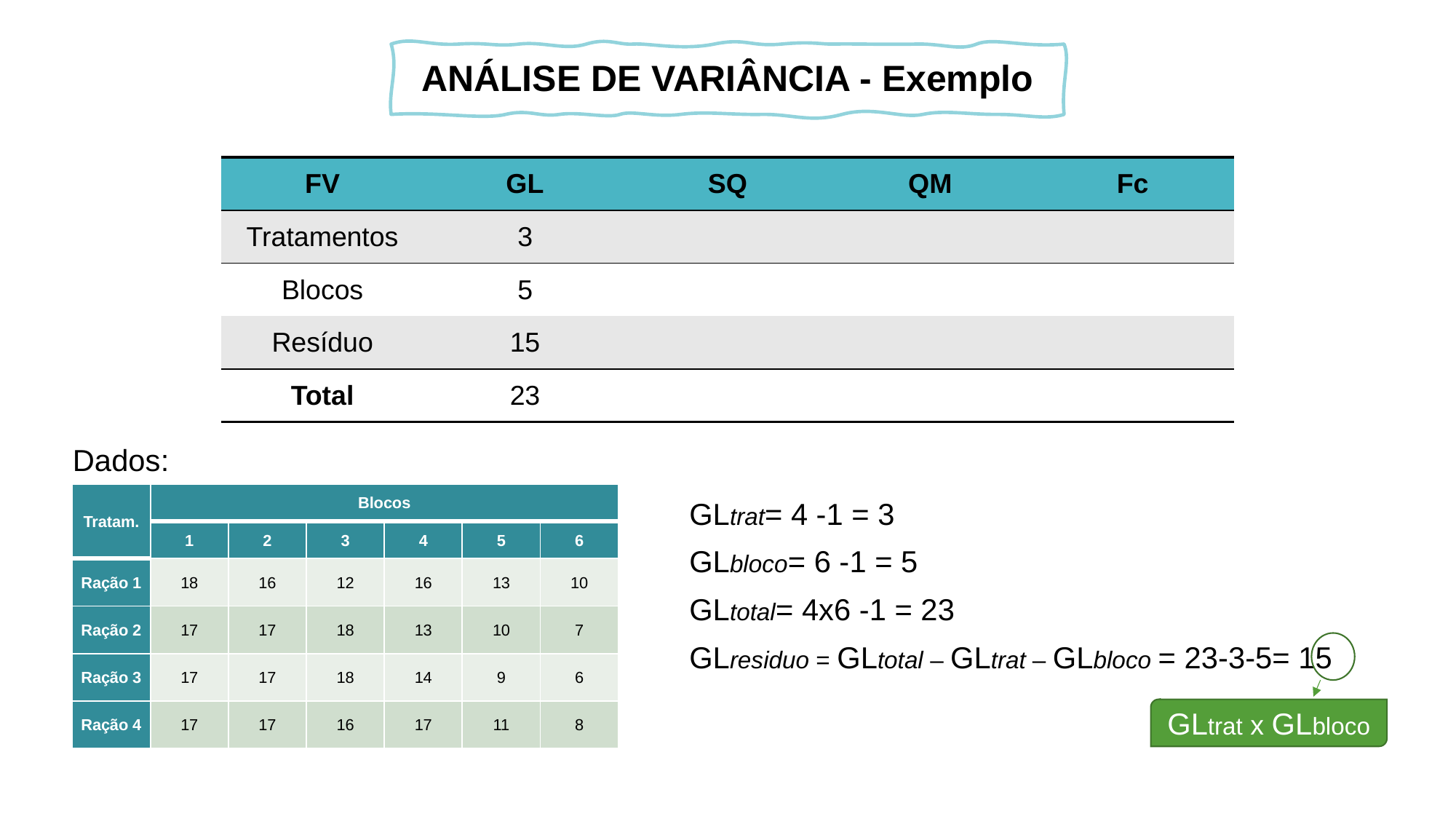

ANÁLISE DE VARIÂNCIA - Exemplo
| FV | GL | SQ | QM | Fc |
| --- | --- | --- | --- | --- |
| Tratamentos | 3 |  |  |  |
| Blocos | 5 |  |  |  |
| Resíduo | 15 |  |  |  |
| Total | 23 |  |  |  |
GLtrat= 4 -1 = 3
GLbloco= 6 -1 = 5
GLtotal= 4x6 -1 = 23
GLresiduo = GLtotal – GLtrat – GLbloco = 23-3-5= 15
Dados:
| Tratam. | Blocos |  |  |  |  |  |
| --- | --- | --- | --- | --- | --- | --- |
|  | 1 | 2 | 3 | 4 | 5 | 6 |
| Ração 1 | 18 | 16 | 12 | 16 | 13 | 10 |
| Ração 2 | 17 | 17 | 18 | 13 | 10 | 7 |
| Ração 3 | 17 | 17 | 18 | 14 | 9 | 6 |
| Ração 4 | 17 | 17 | 16 | 17 | 11 | 8 |

GLtrat x GLbloco